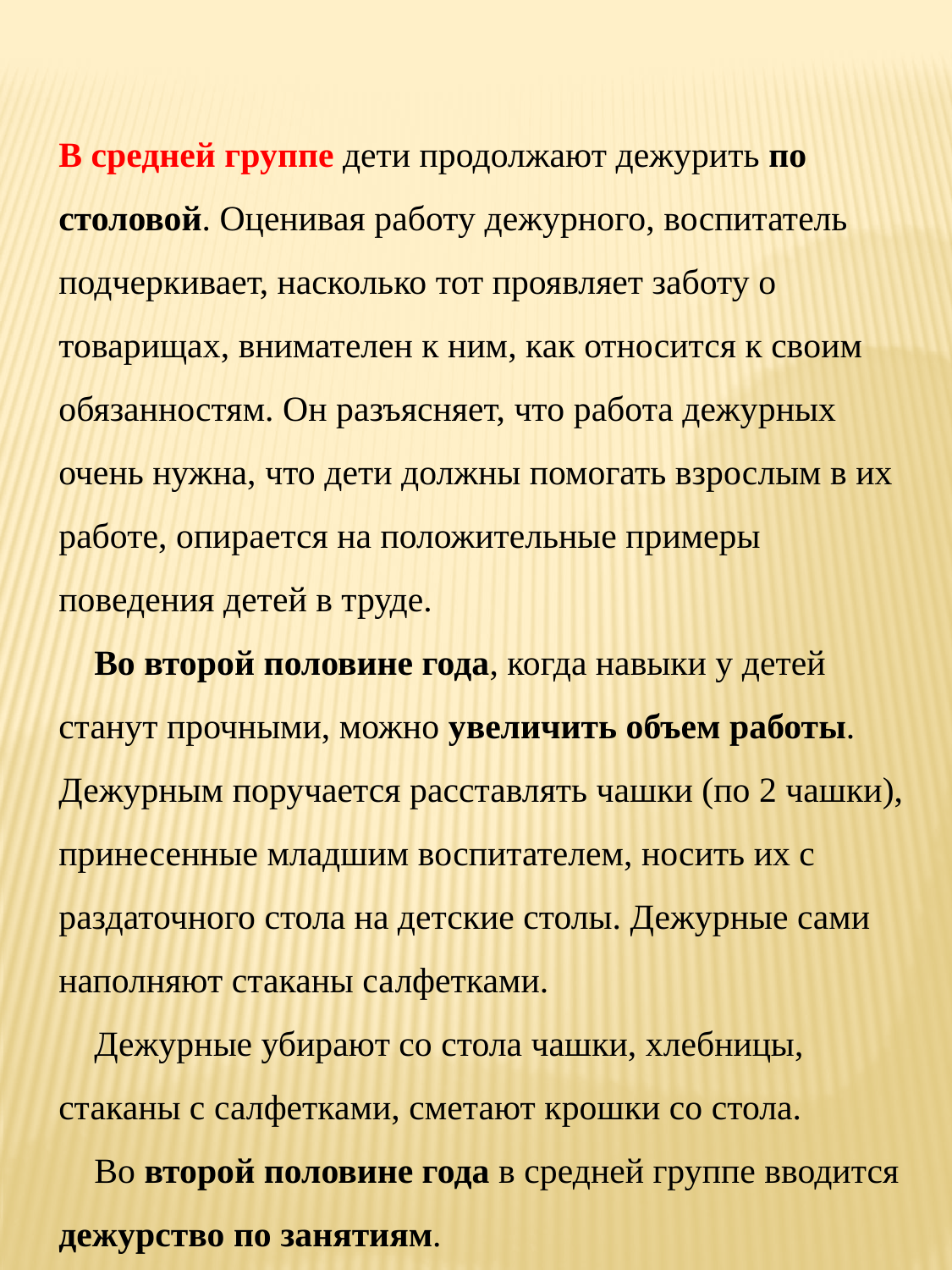

В средней группе дети продолжают дежурить по столовой. Оценивая работу дежурного, воспитатель подчеркивает, насколько тот проявляет заботу о товарищах, внимателен к ним, как относится к своим обязанностям. Он разъясняет, что работа дежурных очень нужна, что дети должны помогать взрослым в их работе, опирается на положительные примеры поведения детей в труде.
    Во второй половине года, когда навыки у детей станут прочными, можно увеличить объем работы. Дежурным поручается расставлять чашки (по 2 чашки), принесенные младшим воспитателем, носить их с раздаточного стола на детские столы. Дежурные сами наполняют стаканы салфетками.
    Дежурные убирают со стола чашки, хлебницы, стаканы с салфетками, сметают крошки со стола.
    Во второй половине года в средней группе вводится дежурство по занятиям.